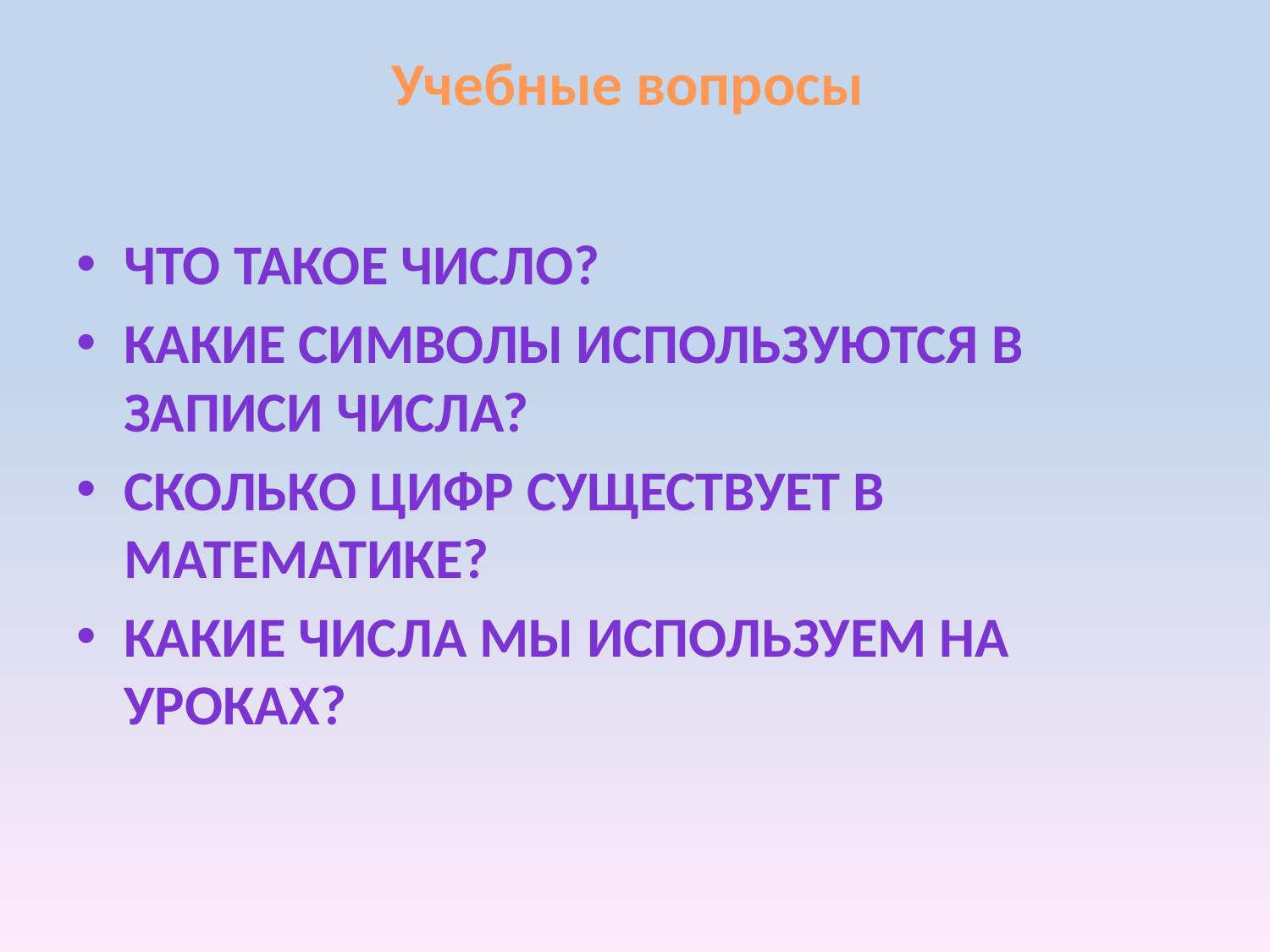

# Учебные вопросы
Что такое число?
Какие символы используются в записи числа?
Сколько цифр существует в математике?
Какие числа мы используем на уроках?